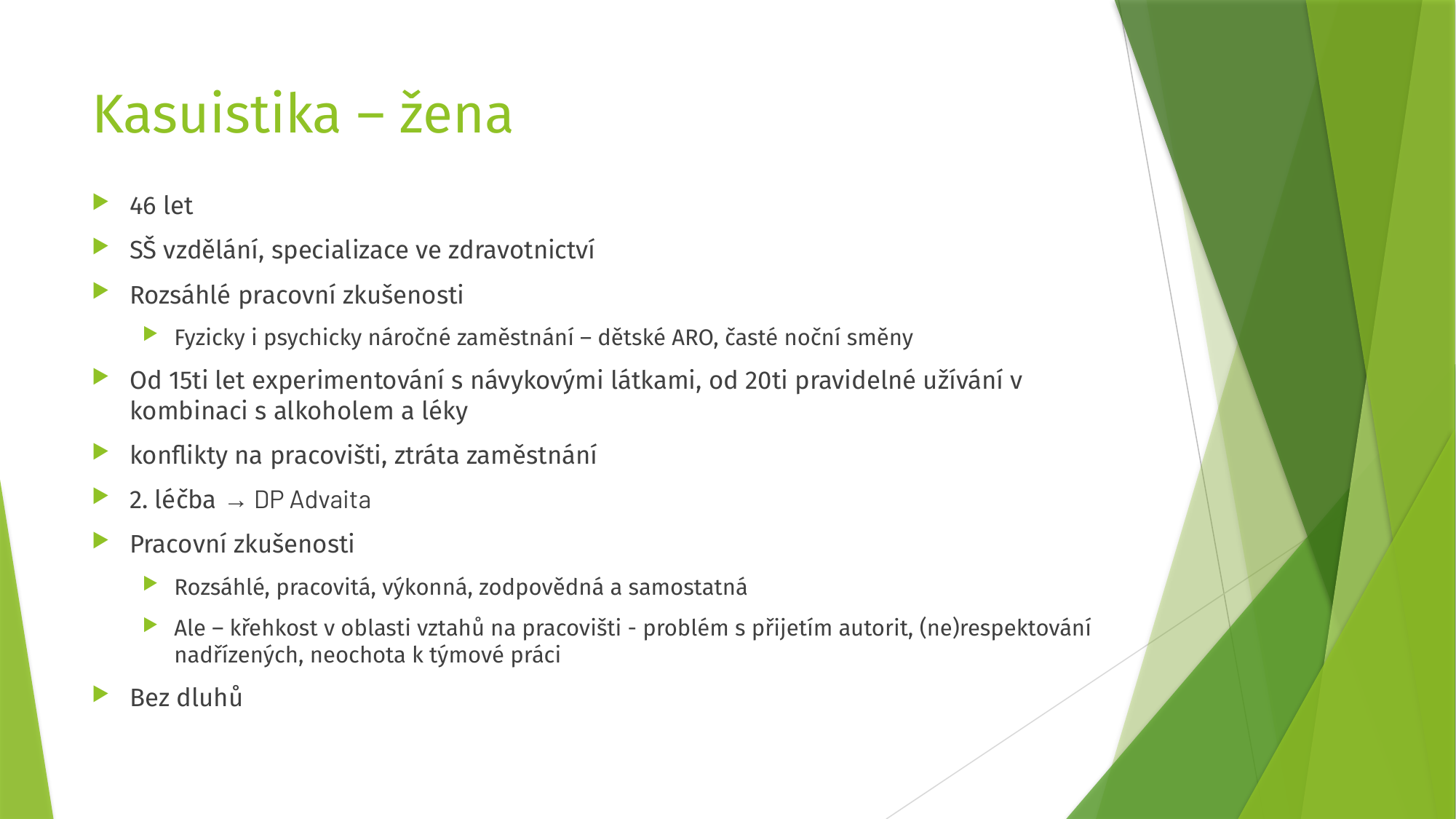

# Kasuistika – žena
46 let
SŠ vzdělání, specializace ve zdravotnictví
Rozsáhlé pracovní zkušenosti
Fyzicky i psychicky náročné zaměstnání – dětské ARO, časté noční směny
Od 15ti let experimentování s návykovými látkami, od 20ti pravidelné užívání v kombinaci s alkoholem a léky
konflikty na pracovišti, ztráta zaměstnání
2. léčba → DP Advaita
Pracovní zkušenosti
Rozsáhlé, pracovitá, výkonná, zodpovědná a samostatná
Ale – křehkost v oblasti vztahů na pracovišti - problém s přijetím autorit, (ne)respektování nadřízených, neochota k týmové práci
Bez dluhů